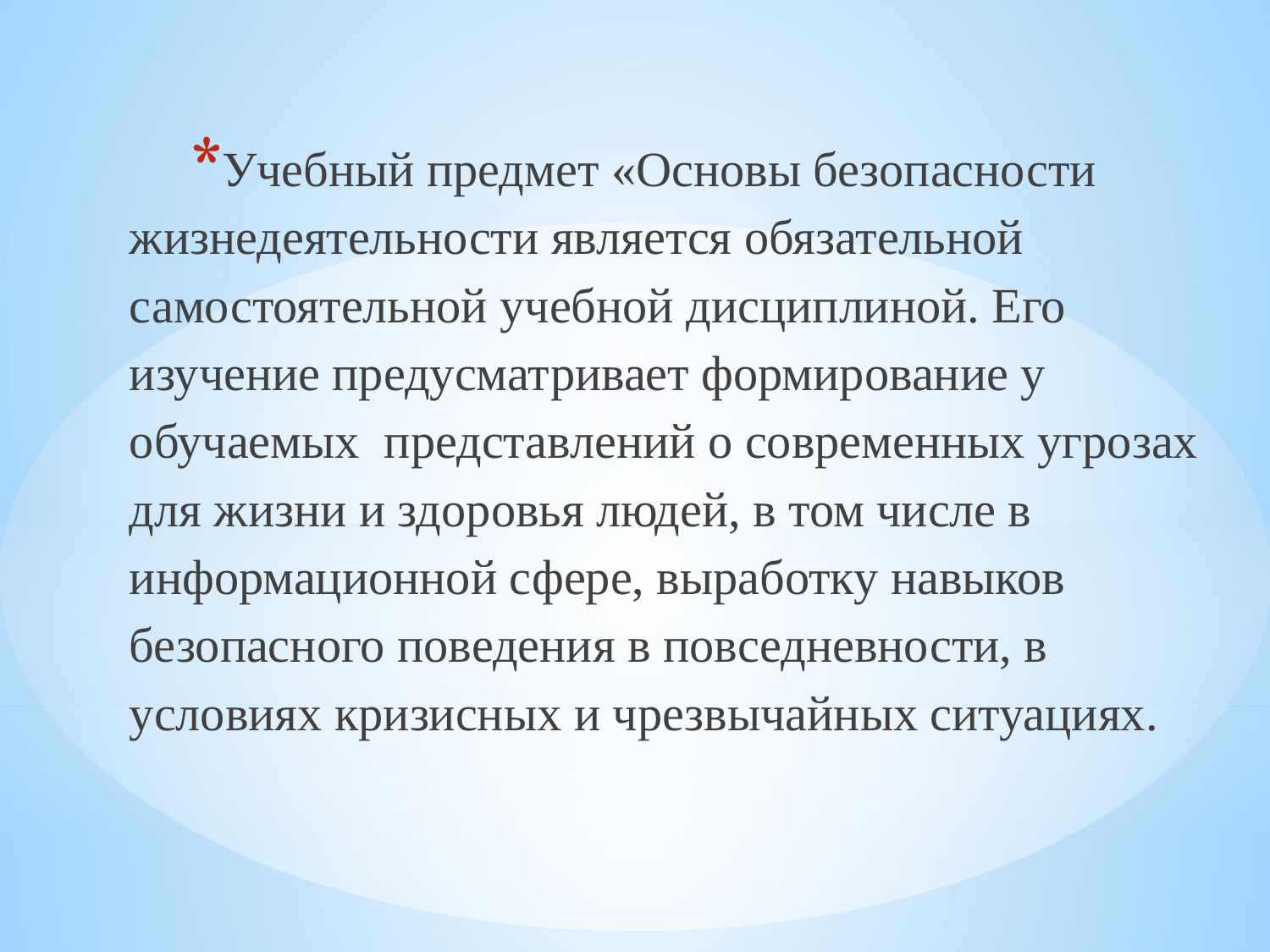

Учебный предмет «Основы безопасности жизнедеятельности является обязательной самостоятельной учебной дисциплиной. Его изучение предусматривает формирование у обучаемых  представлений о современных угрозах для жизни и здоровья людей, в том числе в информационной сфере, выработку навыков безопасного поведения в повседневности, в условиях кризисных и чрезвычайных ситуациях.